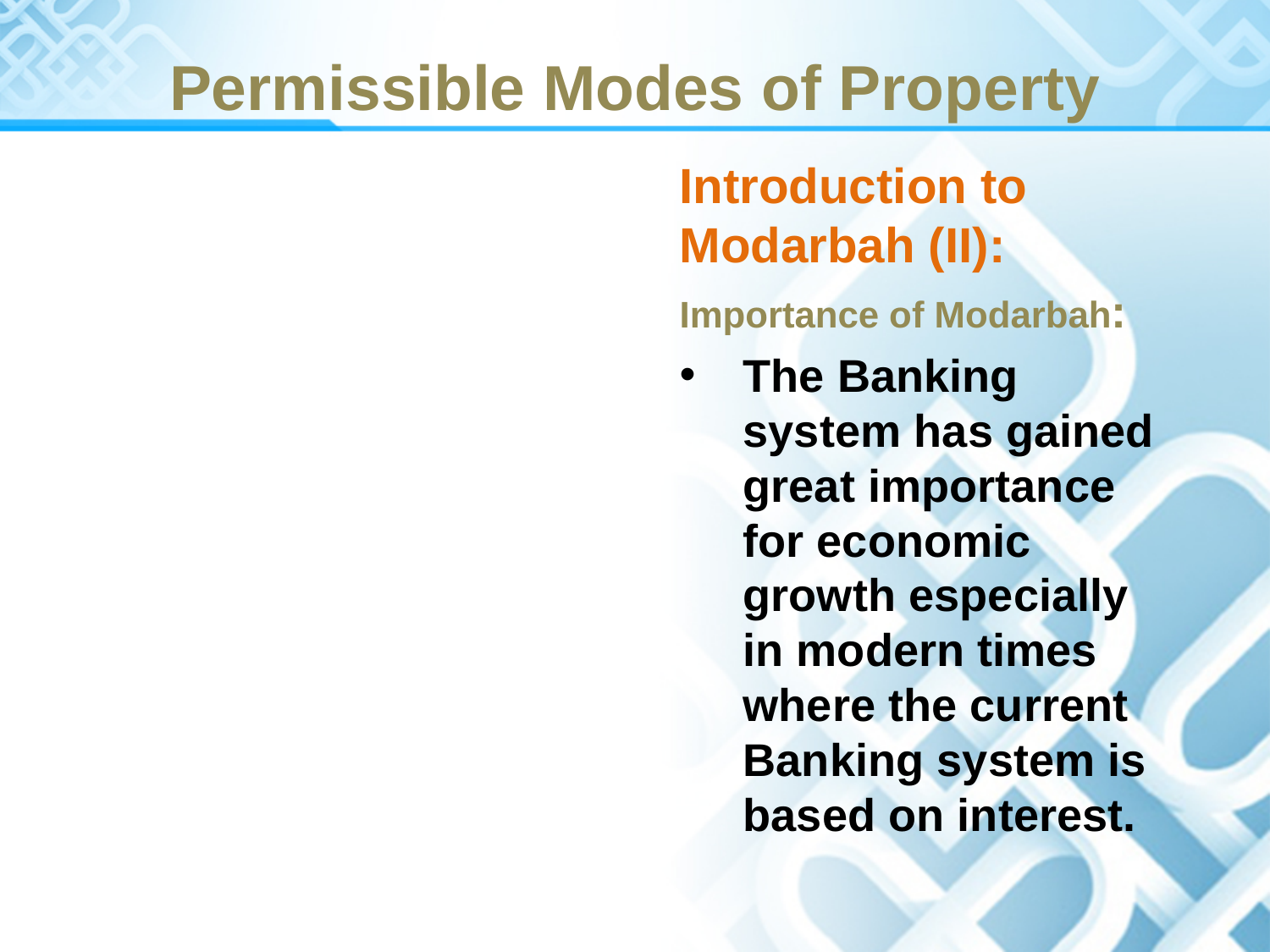

Permissible Modes of Property
Introduction to Modarbah (II):
Importance of Modarbah:
The Banking system has gained great importance for economic growth especially in modern times where the current Banking system is based on interest.